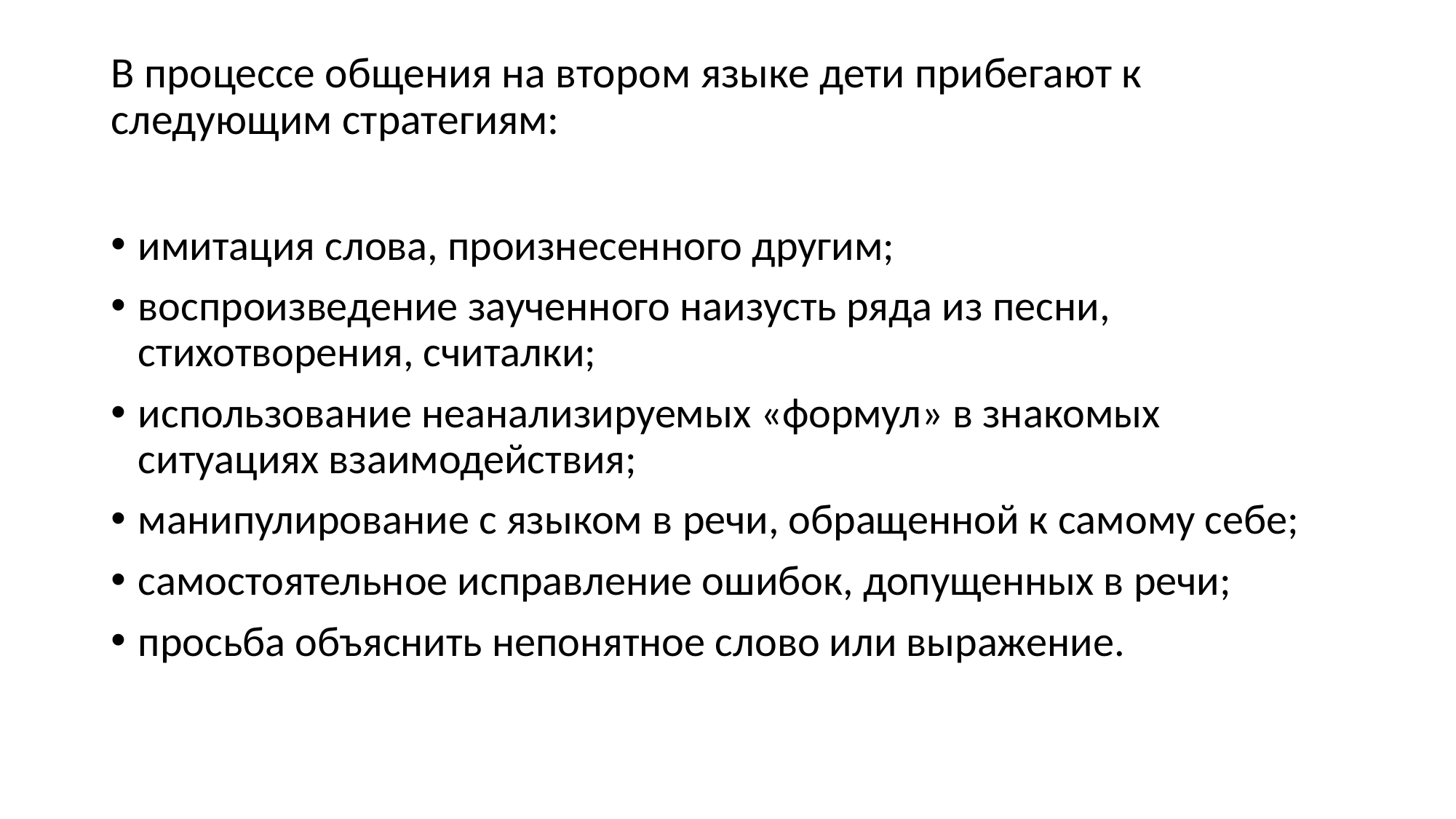

# В процессе общения на втором языке дети прибегают к следующим стратегиям:
имитация слова, произнесенного другим;
воспроизведение заученного наизусть ряда из песни, стихотворения, считалки;
использование неанализируемых «формул» в знакомых ситуациях взаимодействия;
манипулирование с языком в речи, обращенной к самому себе;
самостоятельное исправление ошибок, допущенных в речи;
просьба объяснить непонятное слово или выражение.